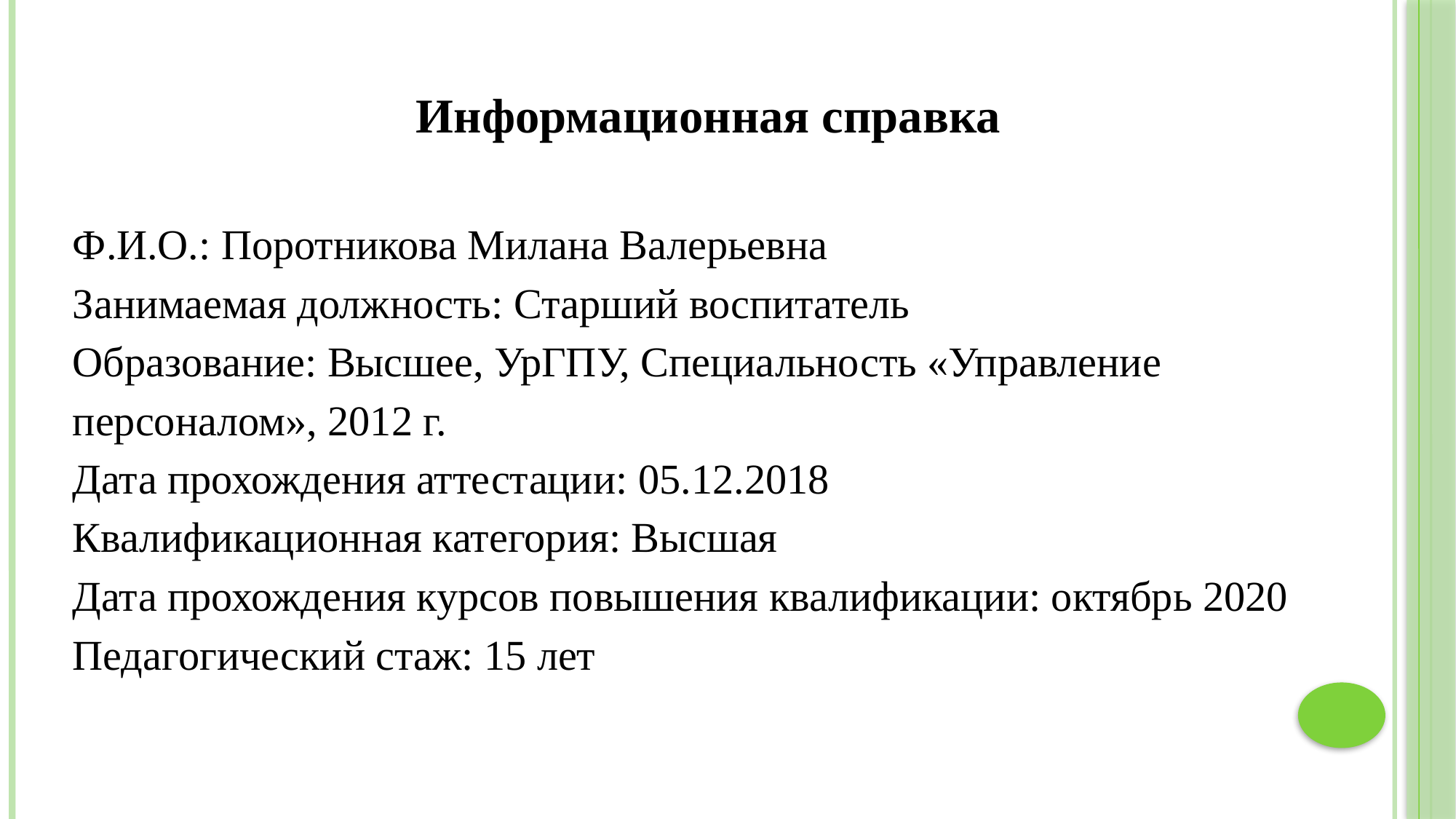

Информационная справка

Ф.И.О.: Поротникова Милана Валерьевна
Занимаемая должность: Старший воспитатель
Образование: Высшее, УрГПУ, Специальность «Управление персоналом», 2012 г.
Дата прохождения аттестации: 05.12.2018
Квалификационная категория: Высшая
Дата прохождения курсов повышения квалификации: октябрь 2020
Педагогический стаж: 15 лет